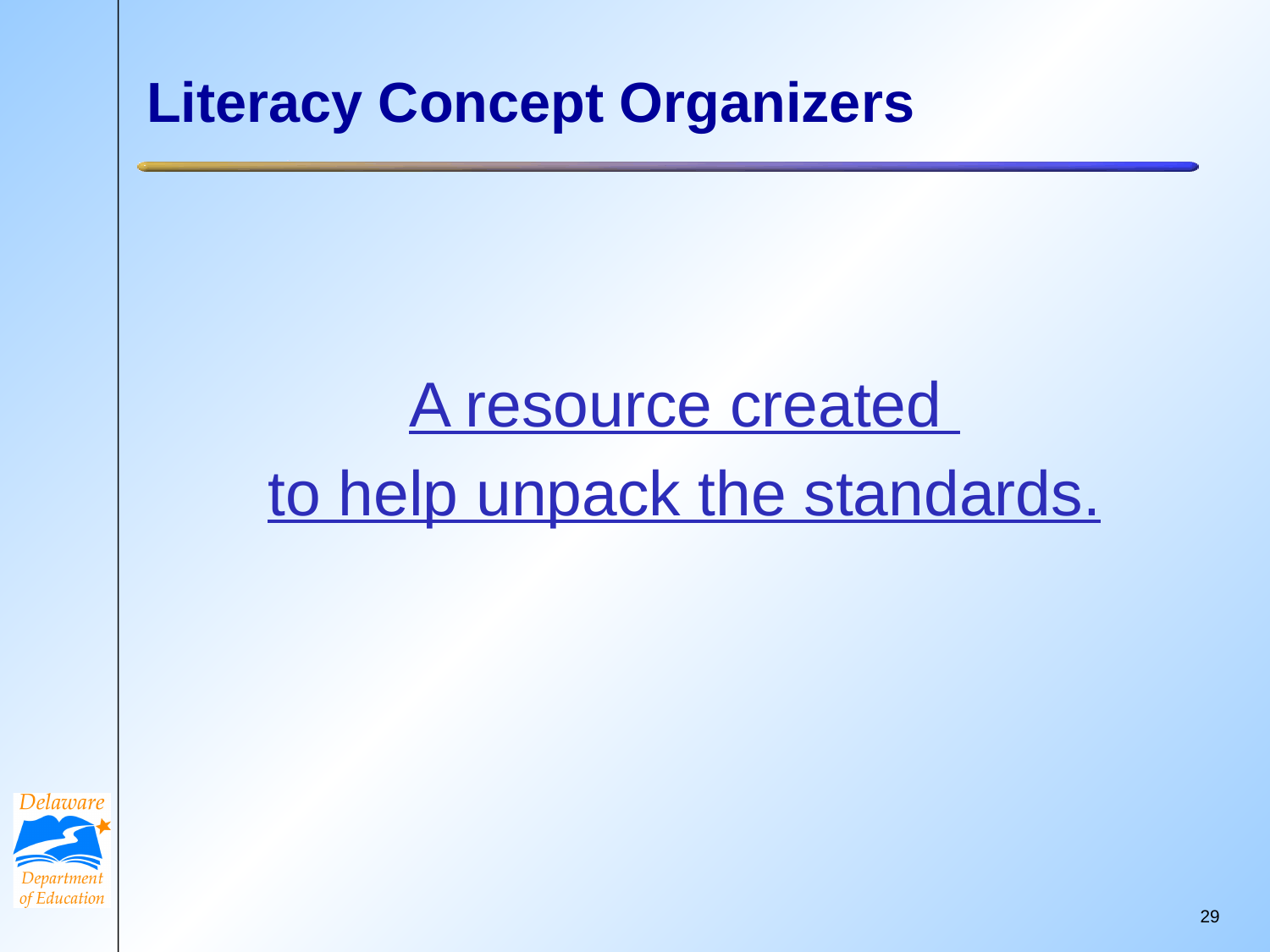

# Literacy Concept Organizers
A resource created
to help unpack the standards.
29